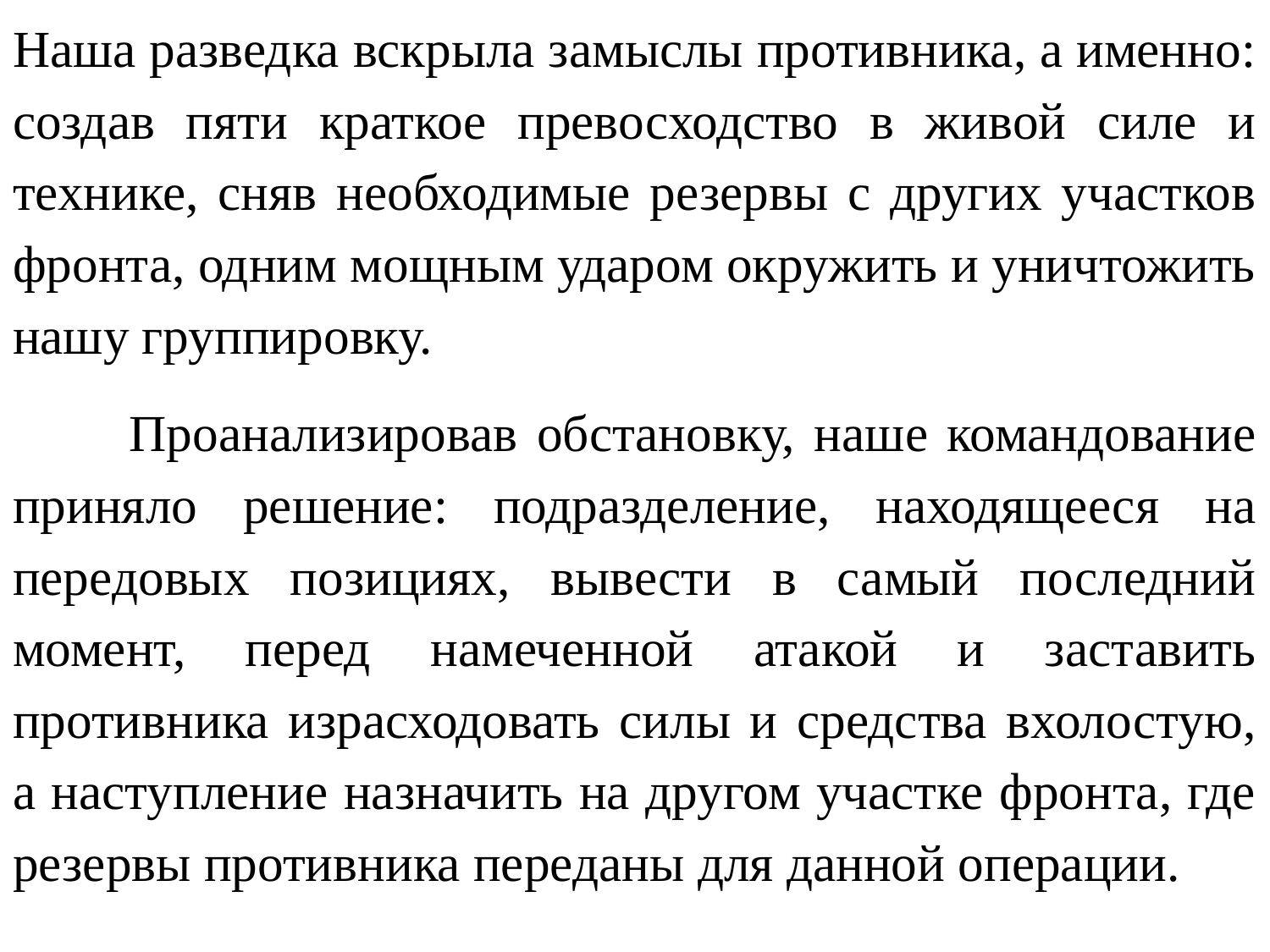

Наша разведка вскрыла замыслы противника, а именно: создав пяти краткое превосходство в живой силе и технике, сняв необходимые резервы с других участков фронта, одним мощным ударом окружить и уничтожить нашу группировку.
      Проанализировав обстановку, наше командование приняло решение: подразделение, находящееся на передовых позициях, вывести в самый последний момент, перед намеченной атакой и заставить противника израсходовать силы и средства вхолостую, а наступление назначить на другом участке фронта, где резервы противника переданы для данной операции.

#